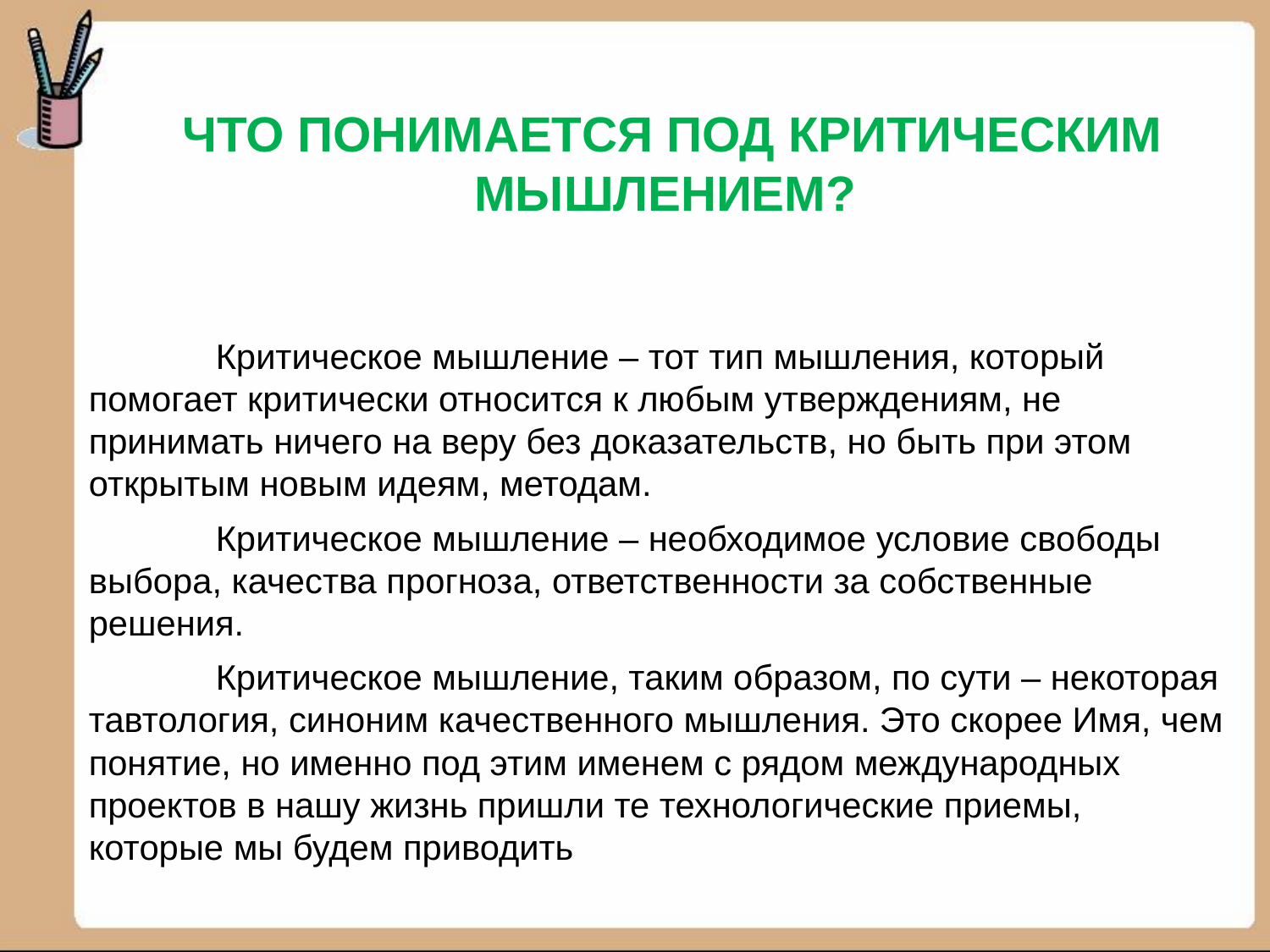

ЧТО ПОНИМАЕТСЯ ПОД КРИТИЧЕСКИМ МЫШЛЕНИЕМ?
		Критическое мышление – тот тип мышления, который помогает критически относится к любым утверждениям, не принимать ничего на веру без доказательств, но быть при этом открытым новым идеям, методам.
		Критическое мышление – необходимое условие свободы выбора, качества прогноза, ответственности за собственные решения.
		Критическое мышление, таким образом, по сути – некоторая тавтология, синоним качественного мышления. Это скорее Имя, чем понятие, но именно под этим именем с рядом международных проектов в нашу жизнь пришли те технологические приемы, которые мы будем приводить